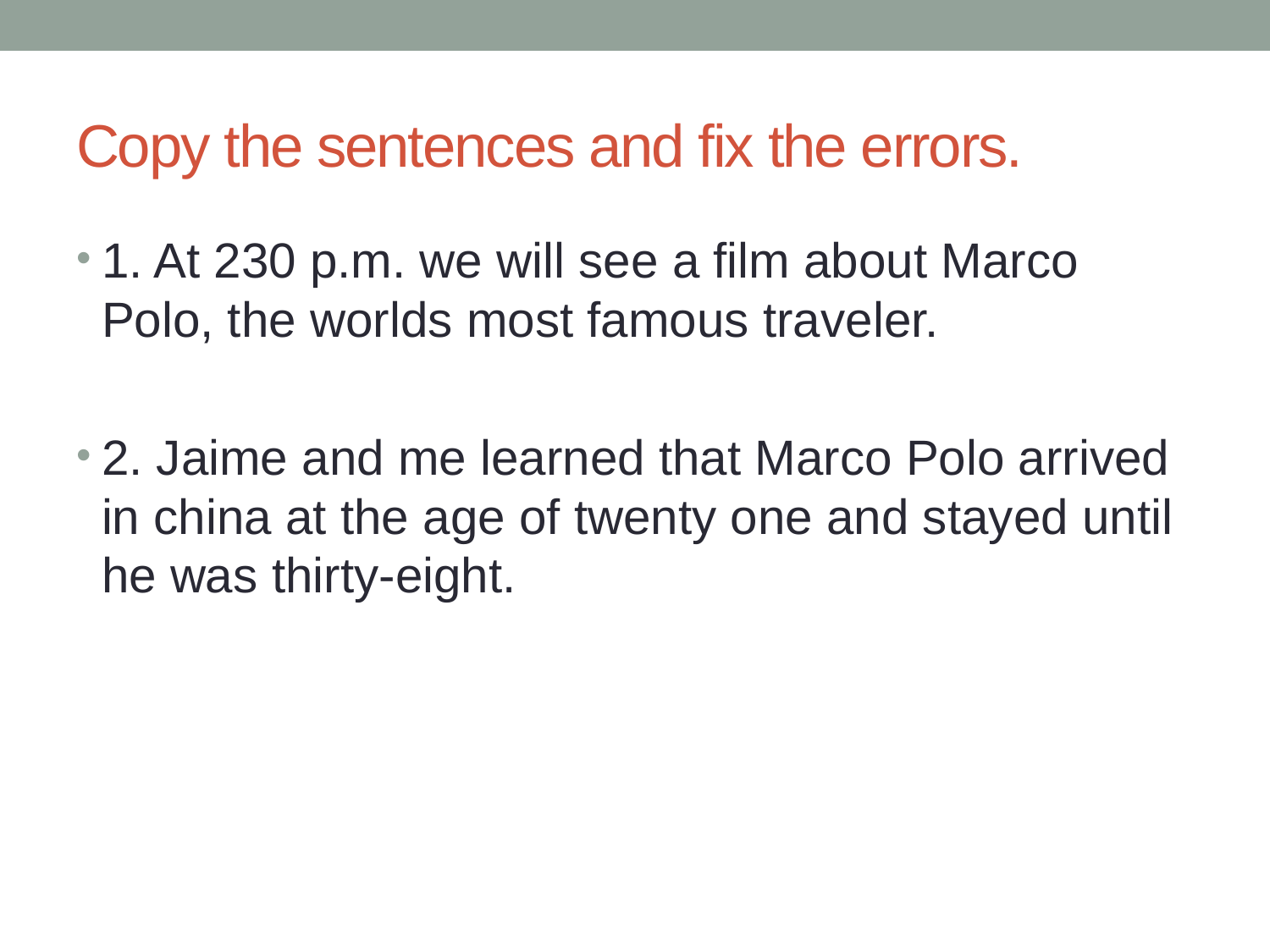

# Copy the sentences and fix the errors.
1. At 230 p.m. we will see a film about Marco Polo, the worlds most famous traveler.

2. Jaime and me learned that Marco Polo arrived in china at the age of twenty one and stayed until he was thirty-eight.